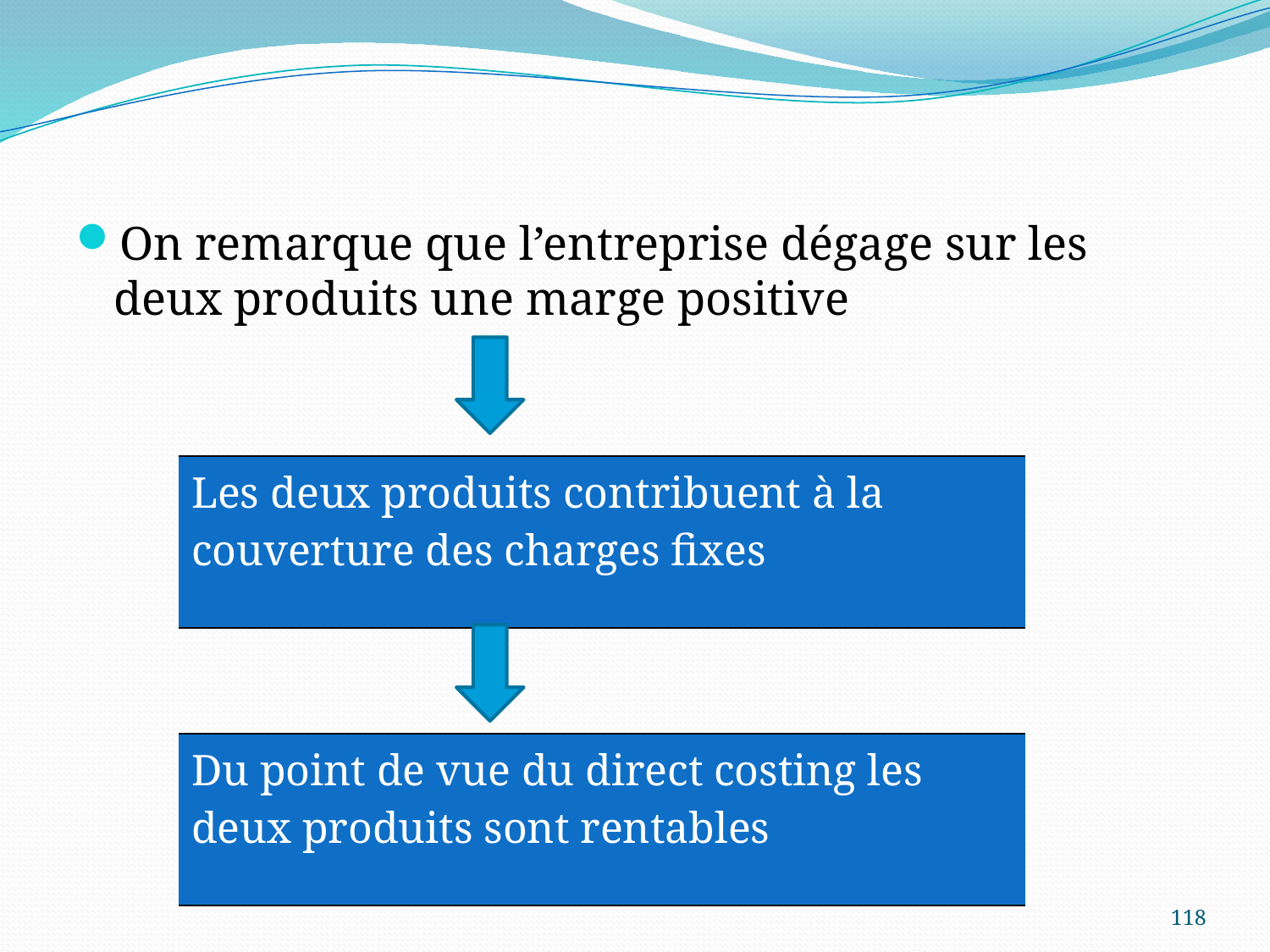

On remarque que l’entreprise dégage sur les deux produits une marge positive

| Les deux produits contribuent à la couverture des charges fixes |
| --- |

| Du point de vue du direct costing les deux produits sont rentables |
| --- |
118